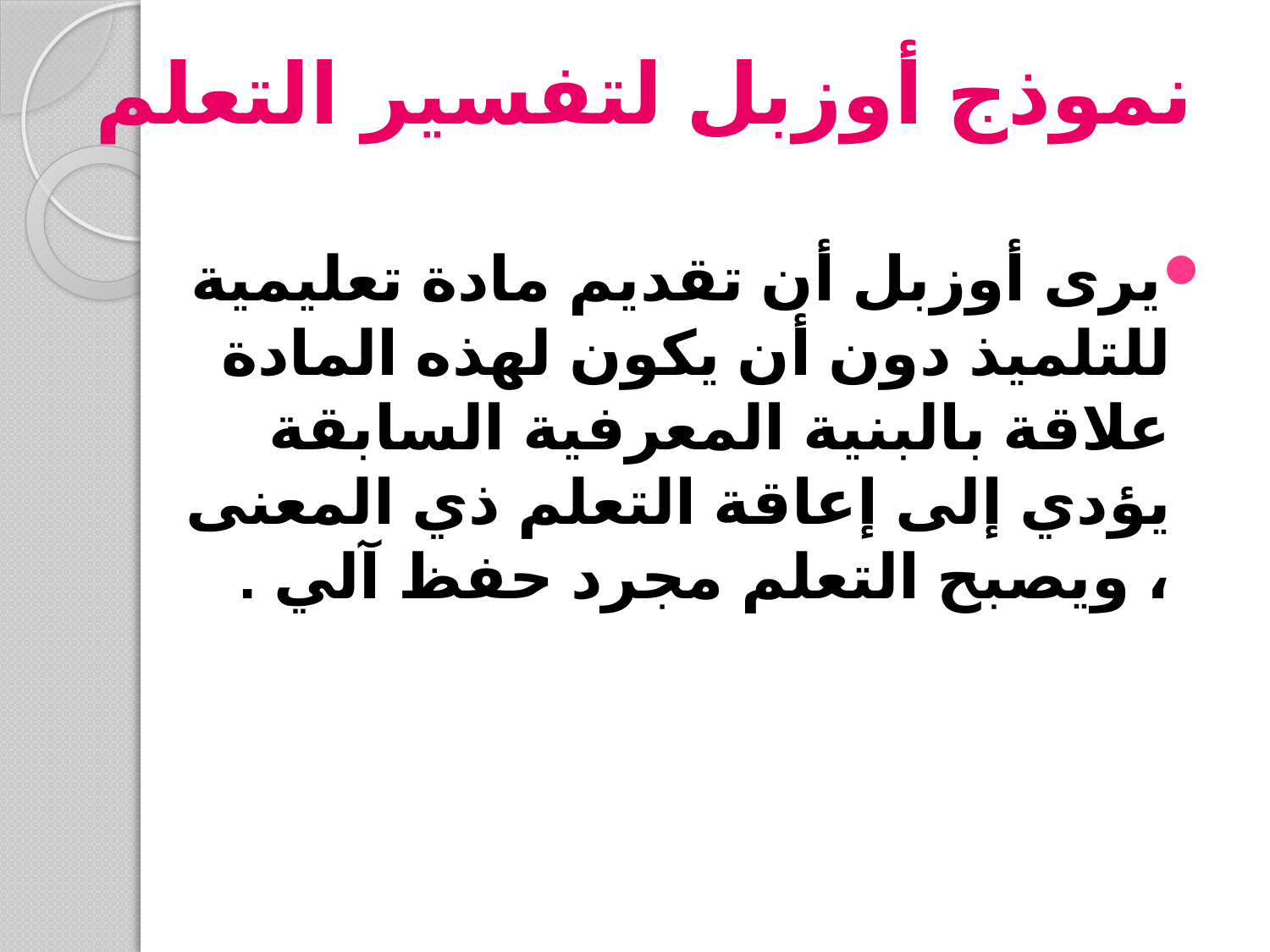

# نموذج أوزبل لتفسير التعلم
يرى أوزبل أن تقديم مادة تعليمية للتلميذ دون أن يكون لهذه المادة علاقة بالبنية المعرفية السابقة يؤدي إلى إعاقة التعلم ذي المعنى ، ويصبح التعلم مجرد حفظ آلي .